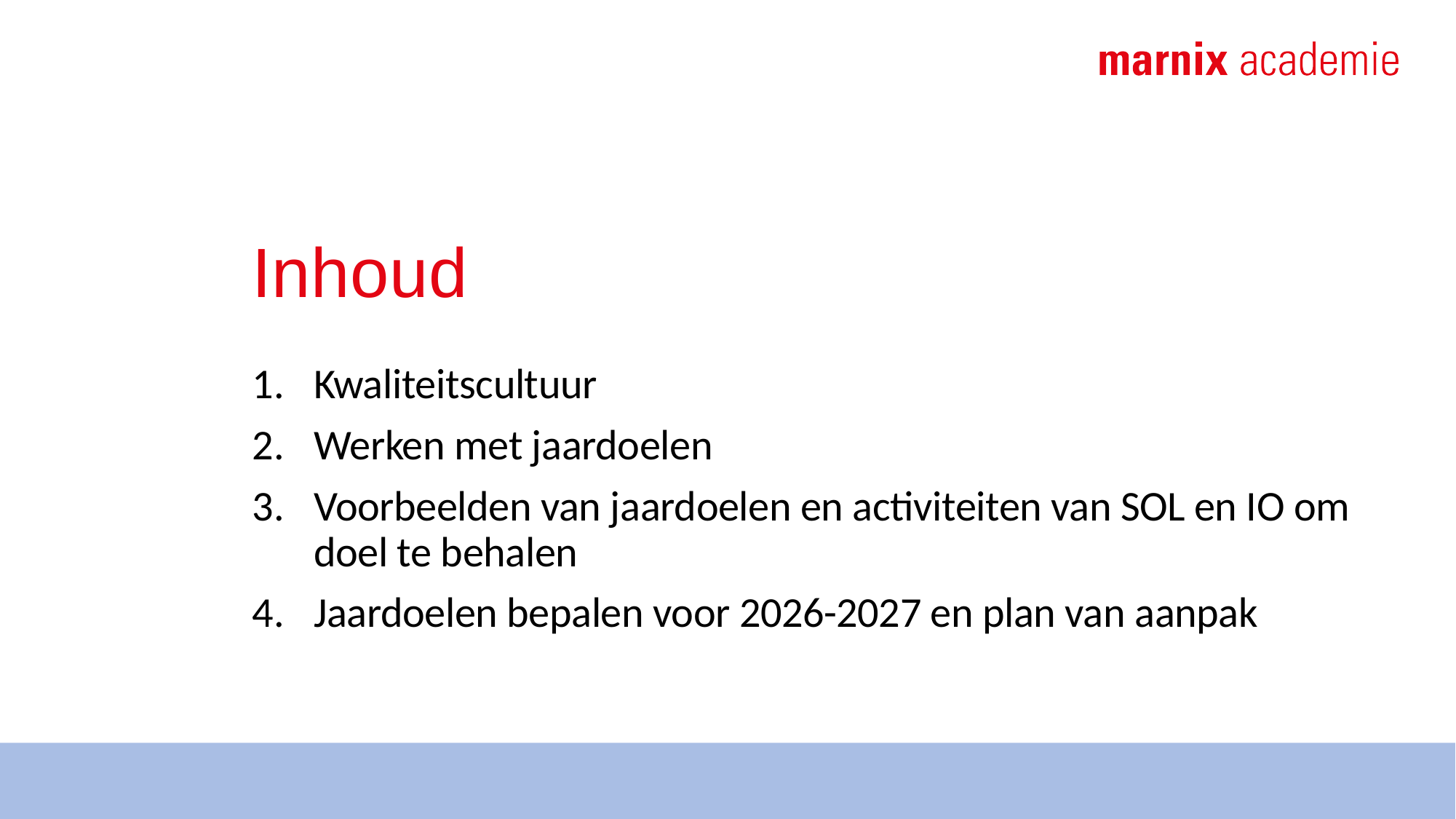

# Inhoud
Kwaliteitscultuur
Werken met jaardoelen
Voorbeelden van jaardoelen en activiteiten van SOL en IO om doel te behalen
Jaardoelen bepalen voor 2026-2027 en plan van aanpak